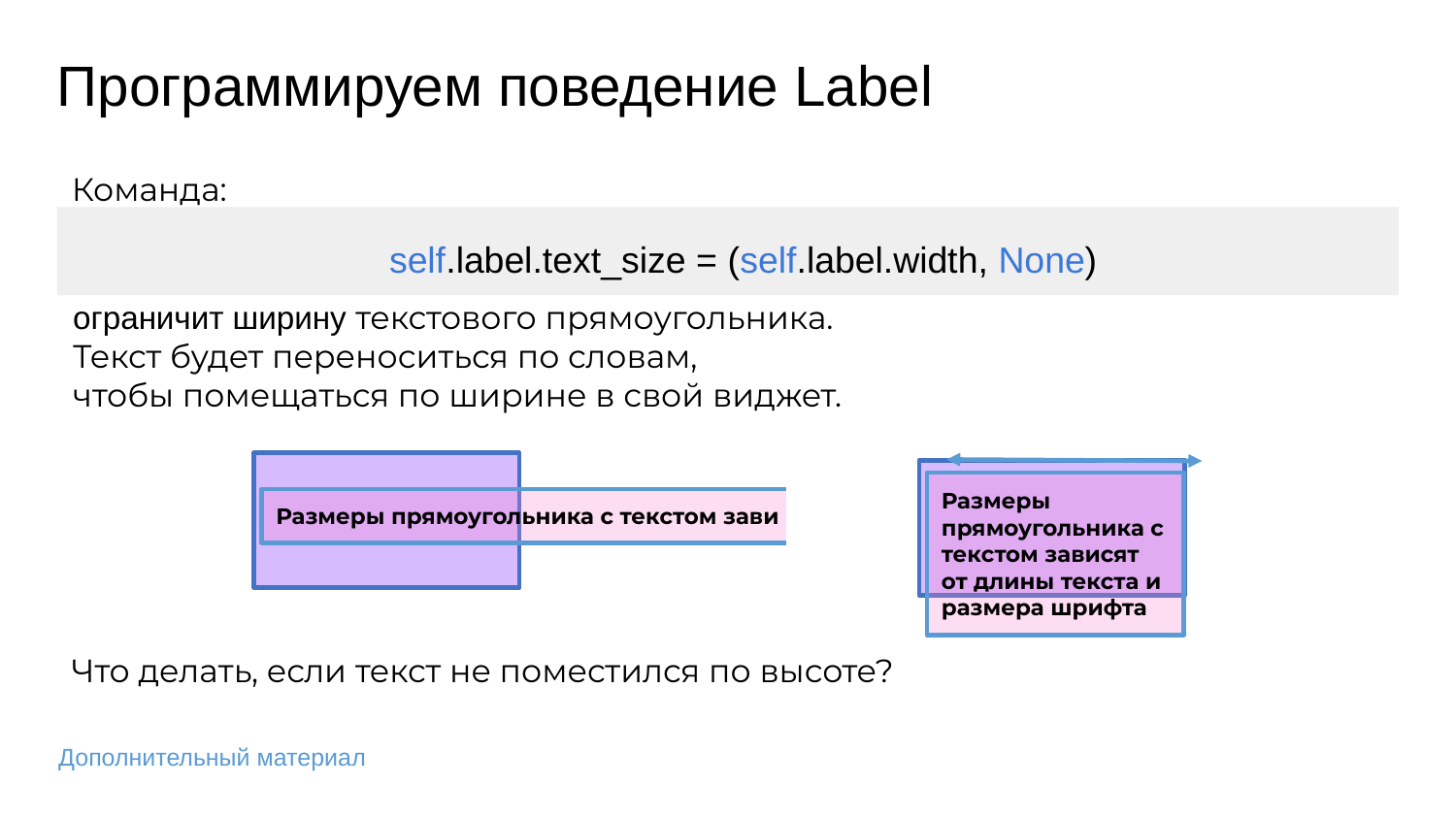

Программируем поведение Label
Команда:
   self.label.text_size = (self.label.width, None)
ограничит ширину текстового прямоугольника.
Текст будет переноситься по словам,
чтобы помещаться по ширине в свой виджет.

Размеры прямоугольника с текстом зависят от длины текста и размера шрифта
Размеры прямоугольника с текстом зави
Что делать, если текст не поместился по высоте?
Дополнительный материал